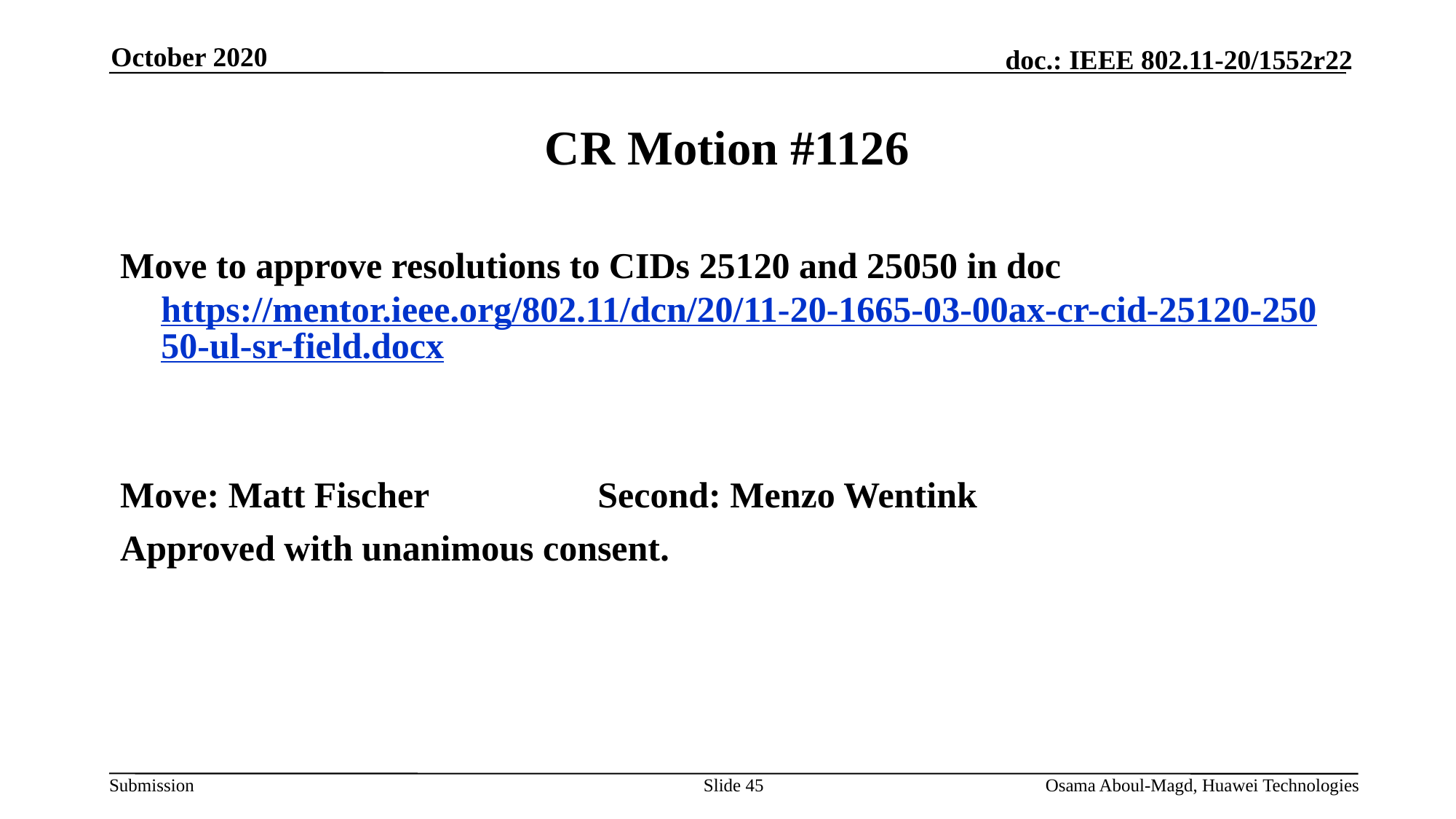

October 2020
# CR Motion #1126
Move to approve resolutions to CIDs 25120 and 25050 in doc https://mentor.ieee.org/802.11/dcn/20/11-20-1665-03-00ax-cr-cid-25120-25050-ul-sr-field.docx

Move: Matt Fischer		Second: Menzo Wentink
Approved with unanimous consent.
Slide 45
Osama Aboul-Magd, Huawei Technologies